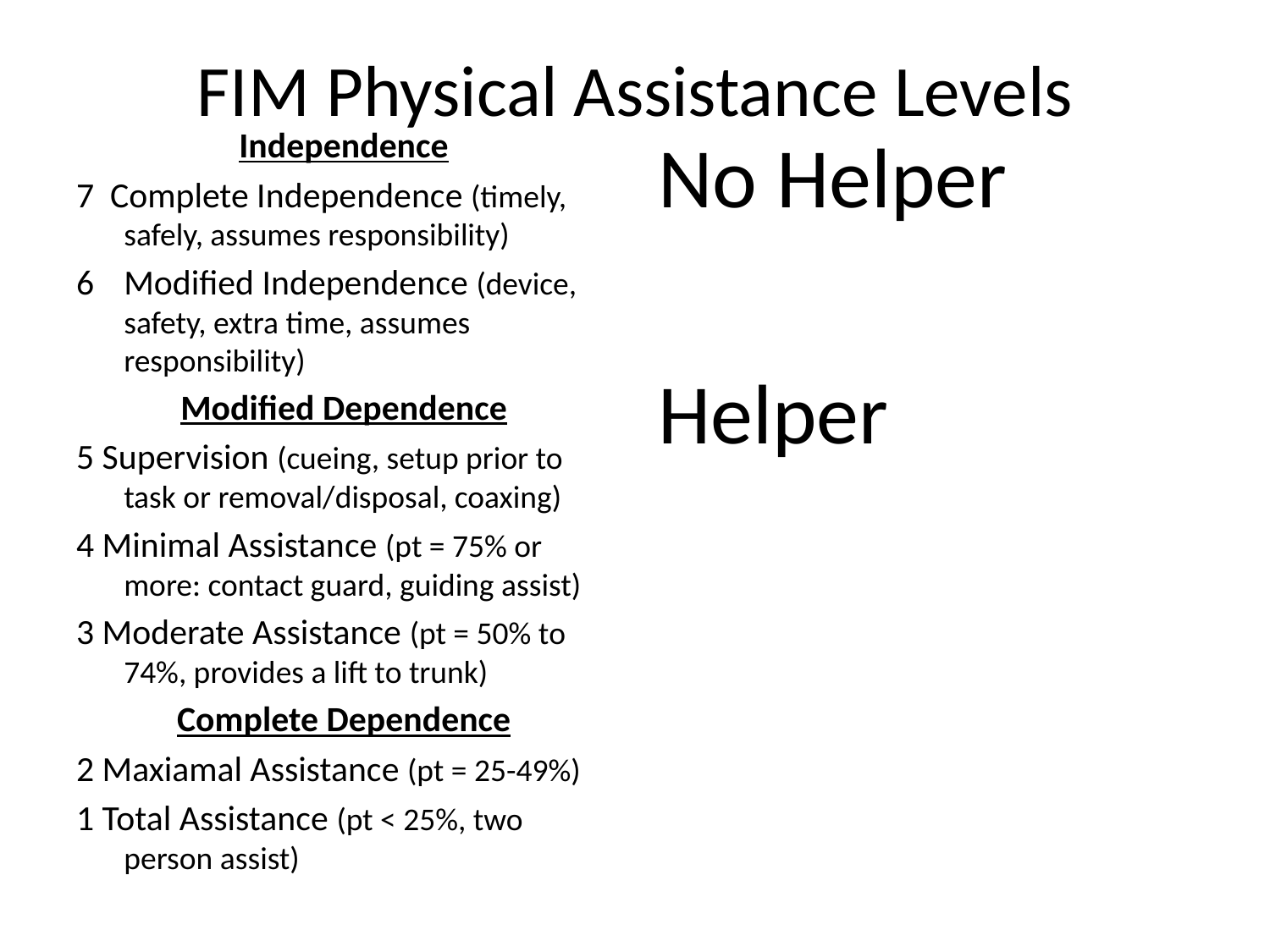

# FIM Physical Assistance Levels
Independence
7  Complete Independence (timely, safely, assumes responsibility)
Modified Independence (device, safety, extra time, assumes responsibility)
Modified Dependence
5 Supervision (cueing, setup prior to task or removal/disposal, coaxing)
4 Minimal Assistance (pt = 75% or more: contact guard, guiding assist)
3 Moderate Assistance (pt = 50% to 74%, provides a lift to trunk)
Complete Dependence
2 Maxiamal Assistance (pt = 25-49%)
1 Total Assistance (pt < 25%, two person assist)
No Helper

Helper